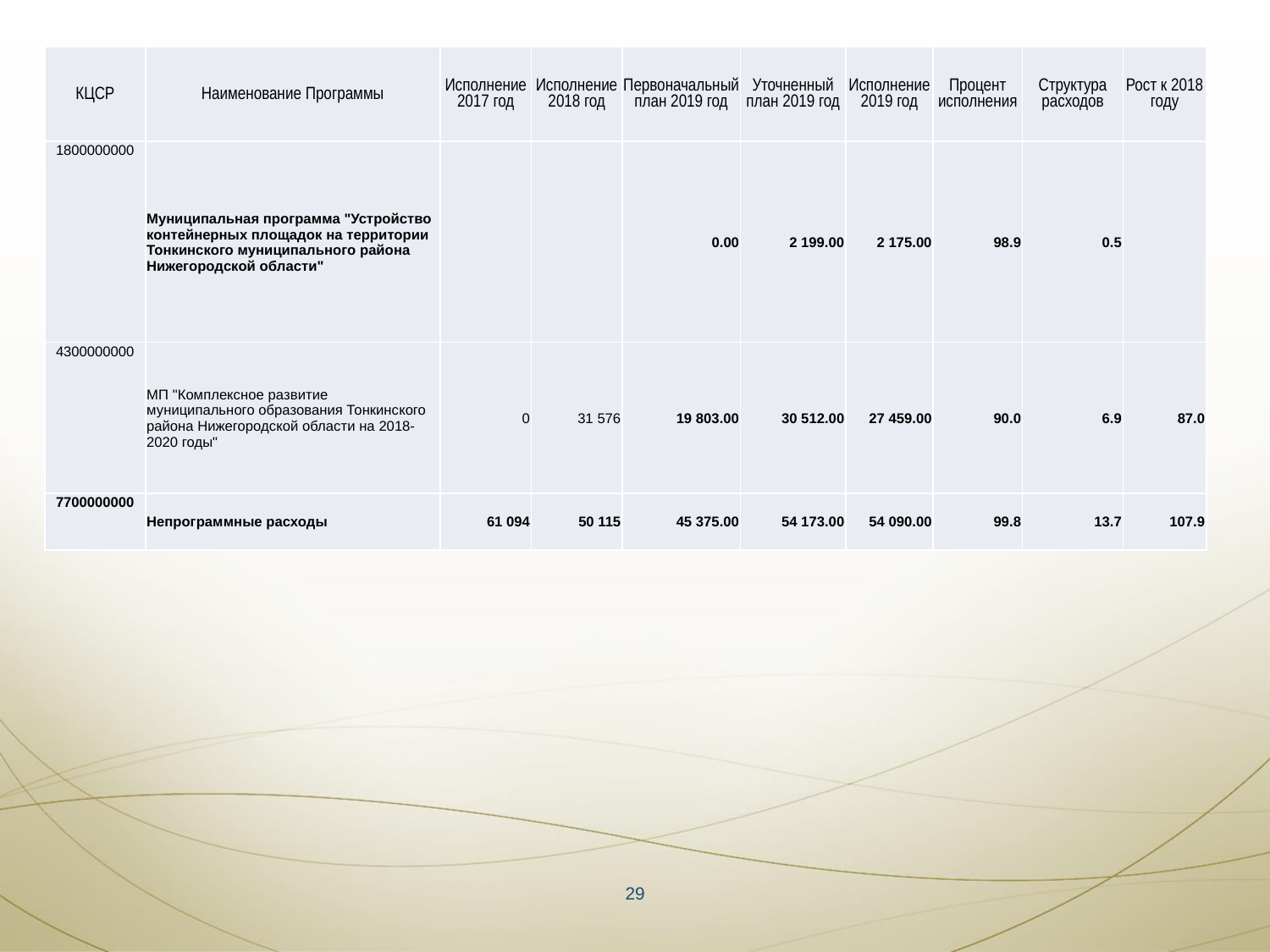

| КЦСР | Наименование Программы | Исполнение 2017 год | Исполнение 2018 год | Первоначальный план 2019 год | Уточненный план 2019 год | Исполнение 2019 год | Процент исполнения | Структура расходов | Рост к 2018 году |
| --- | --- | --- | --- | --- | --- | --- | --- | --- | --- |
| 1800000000 | Муниципальная программа "Устройство контейнерных площадок на территории Тонкинского муниципального района Нижегородской области" |  |  | 0.00 | 2 199.00 | 2 175.00 | 98.9 | 0.5 |  |
| 4300000000 | МП "Комплексное развитие муниципального образования Тонкинского района Нижегородской области на 2018-2020 годы" | 0 | 31 576 | 19 803.00 | 30 512.00 | 27 459.00 | 90.0 | 6.9 | 87.0 |
| 7700000000 | Непрограммные расходы | 61 094 | 50 115 | 45 375.00 | 54 173.00 | 54 090.00 | 99.8 | 13.7 | 107.9 |
#

29